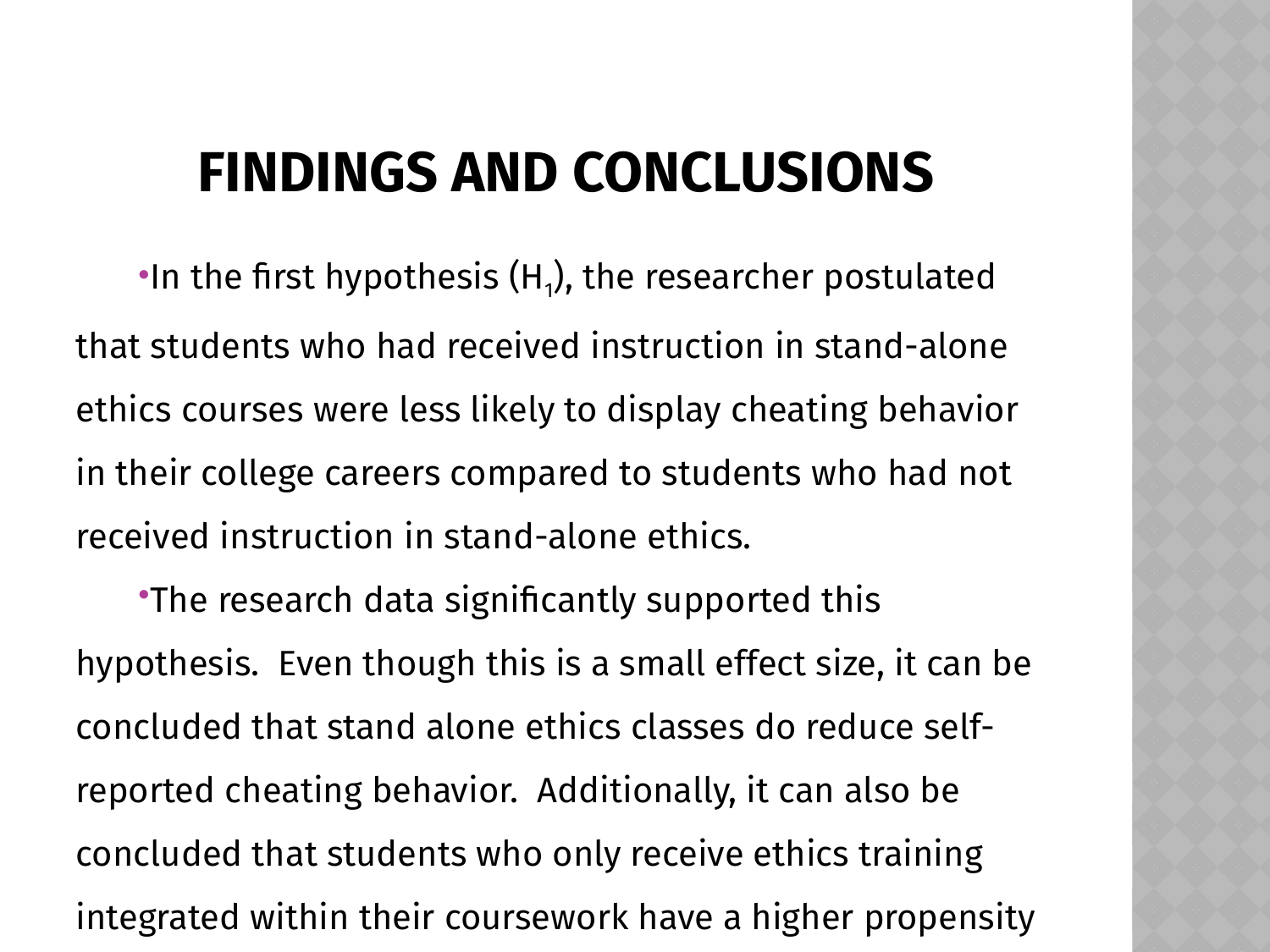

# Findings and Conclusions
In the first hypothesis (H1), the researcher postulated that students who had received instruction in stand-alone ethics courses were less likely to display cheating behavior in their college careers compared to students who had not received instruction in stand-alone ethics.
The research data significantly supported this hypothesis.  Even though this is a small effect size, it can be concluded that stand alone ethics classes do reduce self-reported cheating behavior.  Additionally, it can also be concluded that students who only receive ethics training integrated within their coursework have a higher propensity to cheat.